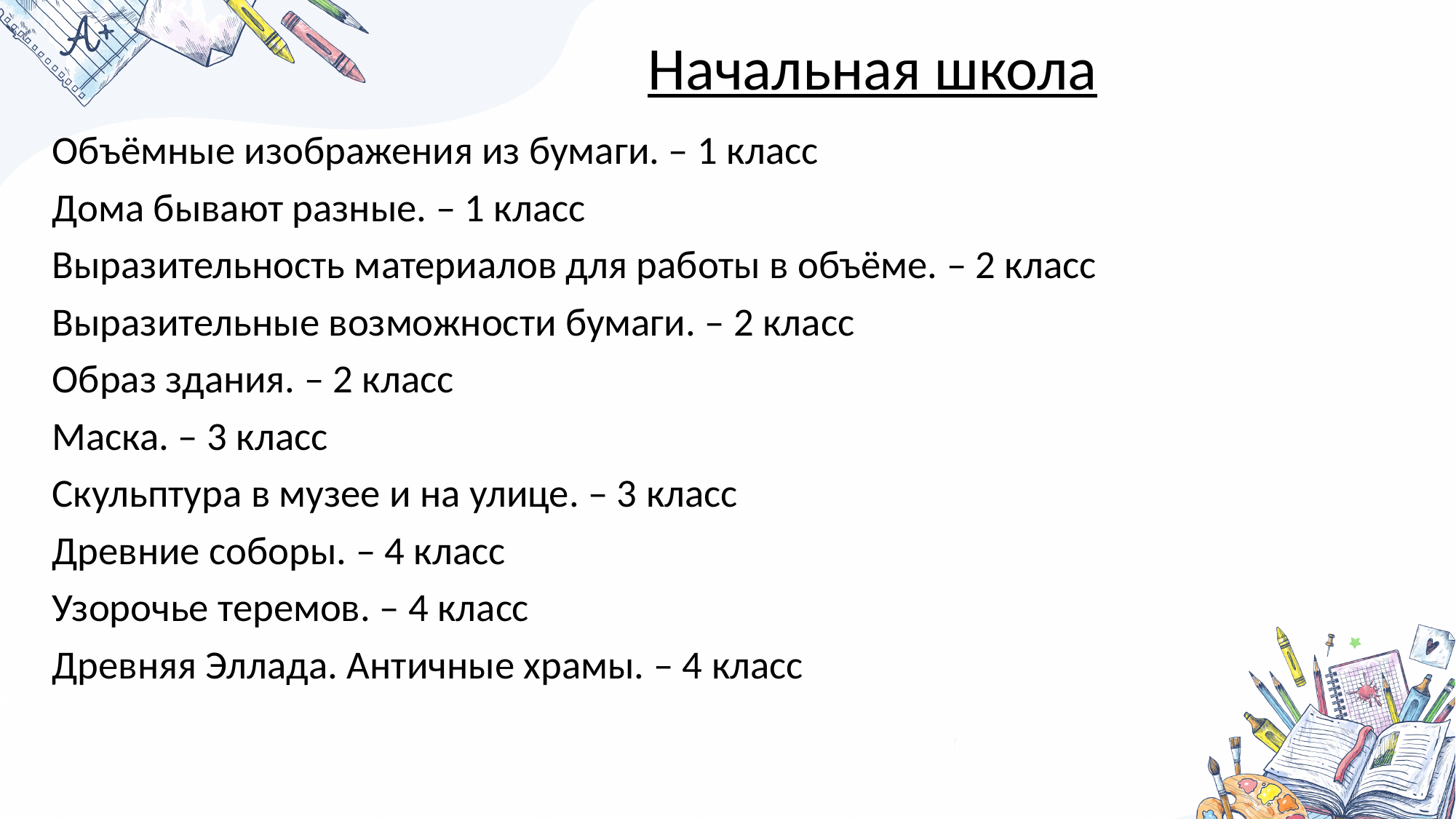

# Начальная школа
Объёмные изображения из бумаги. – 1 класс
Дома бывают разные. – 1 класс
Выразительность материалов для работы в объёме. – 2 класс
Выразительные возможности бумаги. – 2 класс
Образ здания. – 2 класс
Маска. – 3 класс
Скульптура в музее и на улице. – 3 класс
Древние соборы. – 4 класс
Узорочье теремов. – 4 класс
Древняя Эллада. Античные храмы. – 4 класс